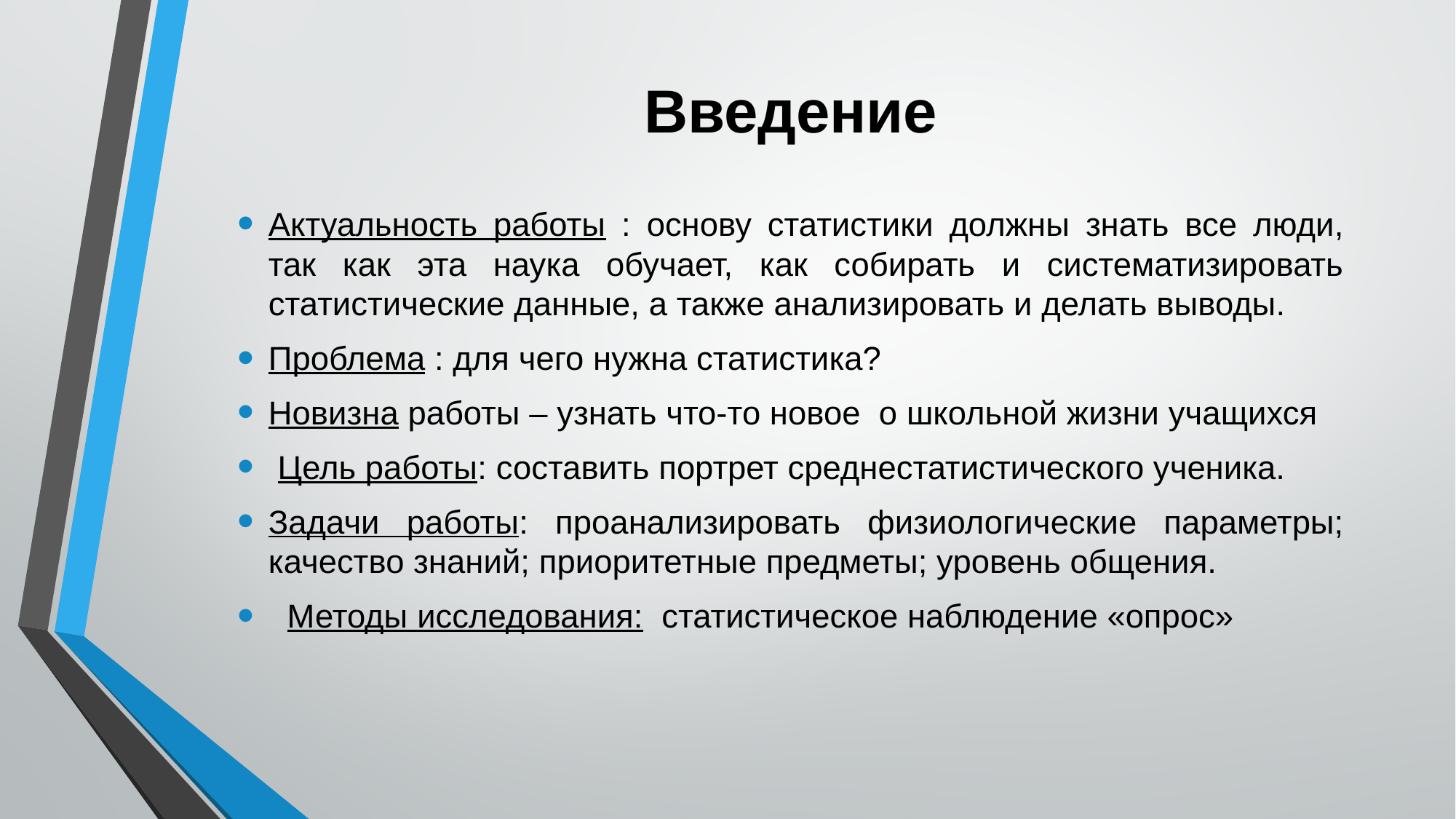

# Введение
Актуальность работы : основу статистики должны знать все люди, так как эта наука обучает, как собирать и систематизировать статистические данные, а также анализировать и делать выводы.
Проблема : для чего нужна статистика?
Новизна работы – узнать что-то новое  о школьной жизни учащихся
 Цель работы: составить портрет среднестатистического ученика.
Задачи работы: проанализировать физиологические параметры; качество знаний; приоритетные предметы; уровень общения.
  Методы исследования:  статистическое наблюдение «опрос»